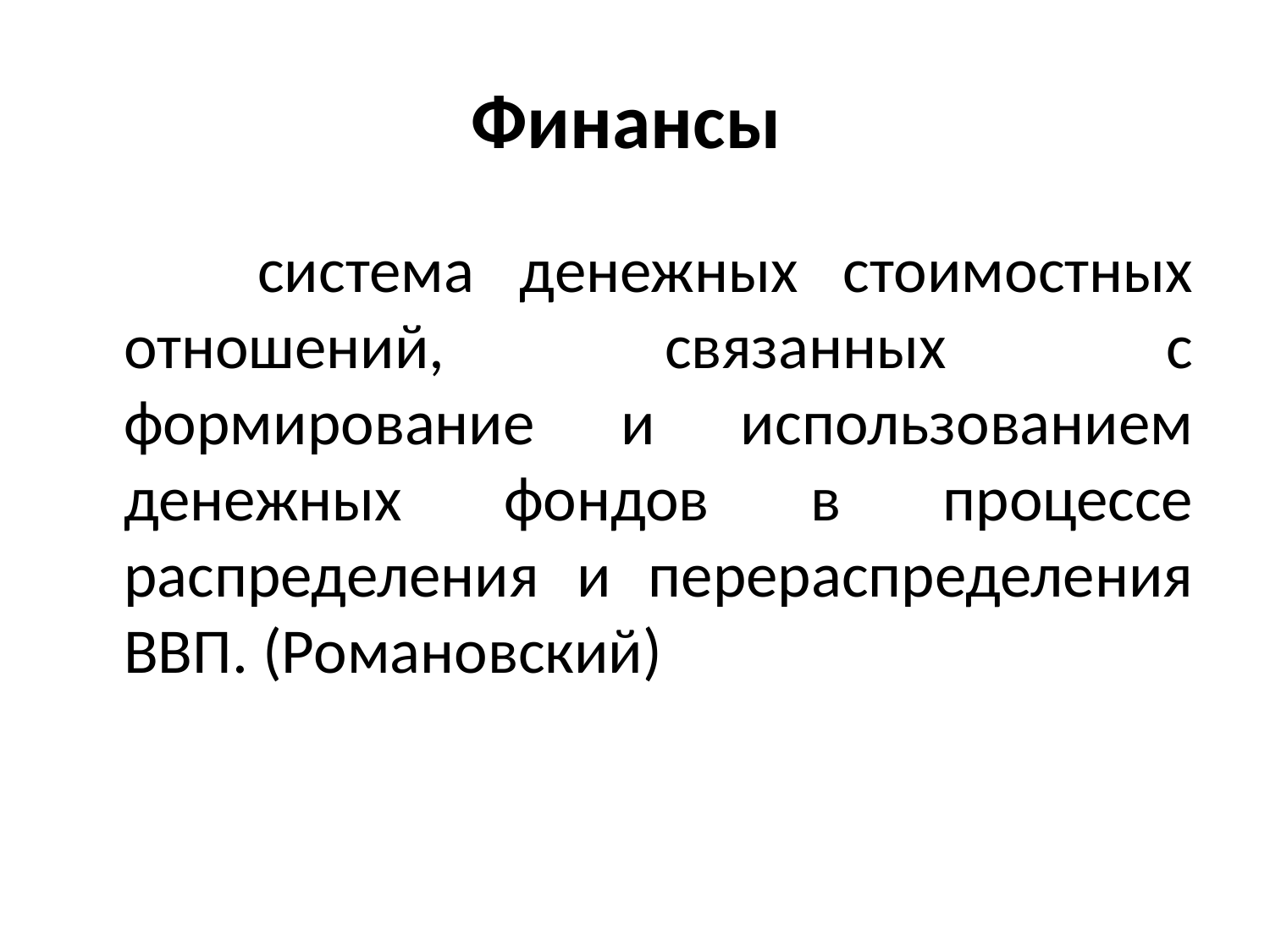

# Финансы
    система денежных стоимостных отношений, связанных с формирование и использованием денежных фондов в процессе распределения и перераспределения ВВП. (Романовский)